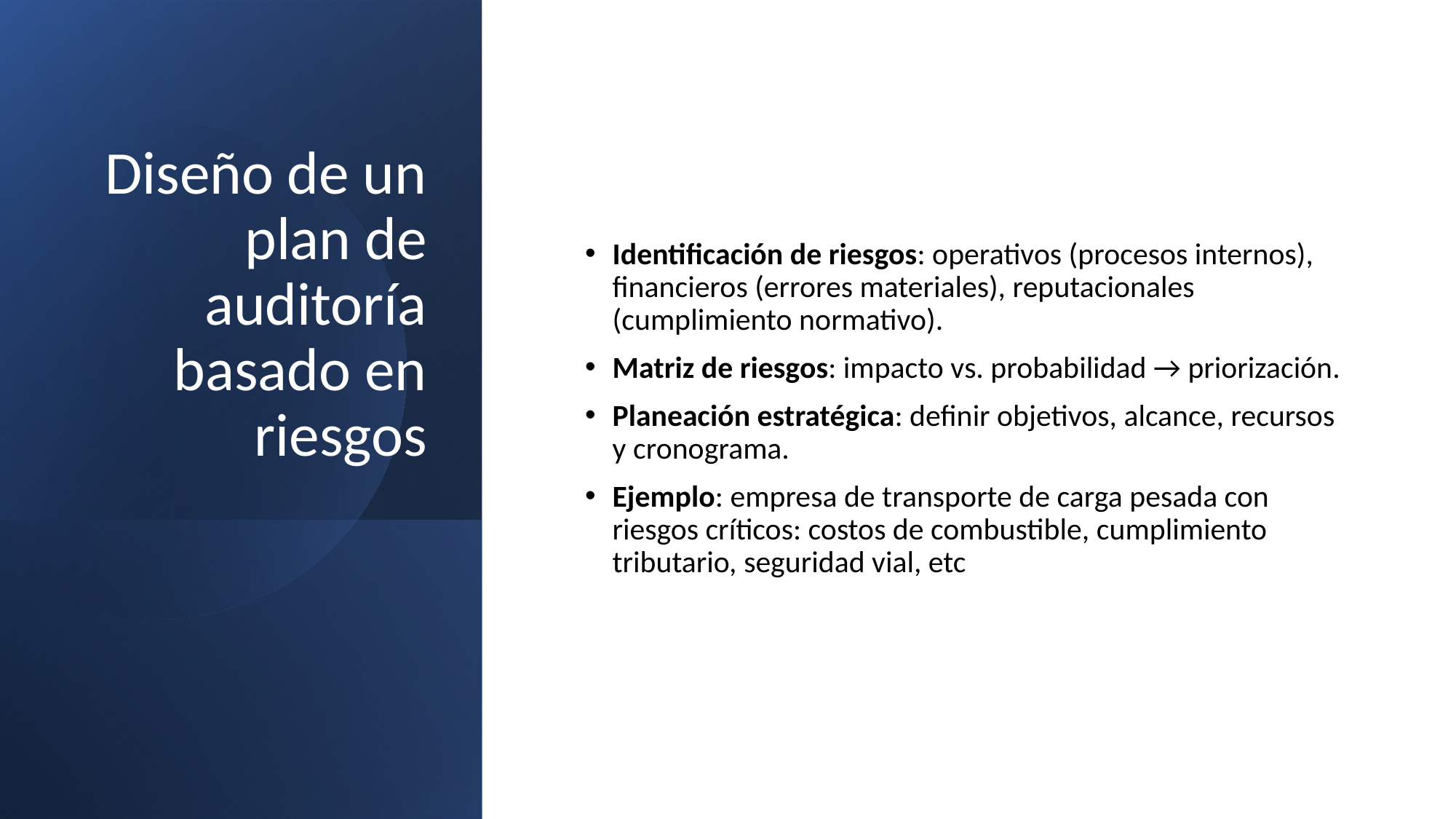

# Diseño de un plan de auditoría basado en riesgos
Identificación de riesgos: operativos (procesos internos), financieros (errores materiales), reputacionales (cumplimiento normativo).
Matriz de riesgos: impacto vs. probabilidad → priorización.
Planeación estratégica: definir objetivos, alcance, recursos y cronograma.
Ejemplo: empresa de transporte de carga pesada con riesgos críticos: costos de combustible, cumplimiento tributario, seguridad vial, etc